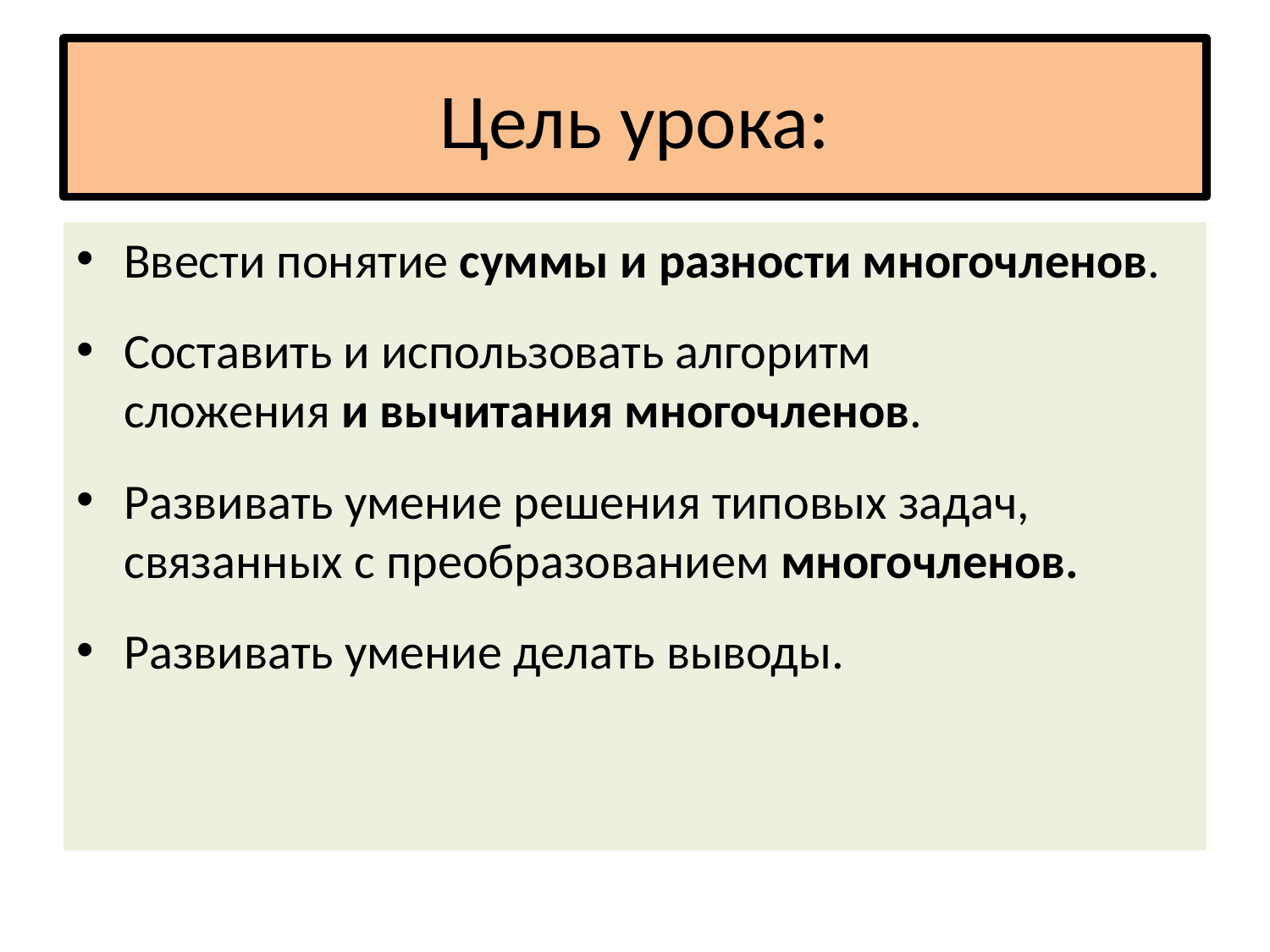

# Цель урока:
Ввести понятие суммы и разности многочленов.
Составить и использовать алгоритм сложения и вычитания многочленов.
Развивать умение решения типовых задач, связанных с преобразованием многочленов.
Развивать умение делать выводы.